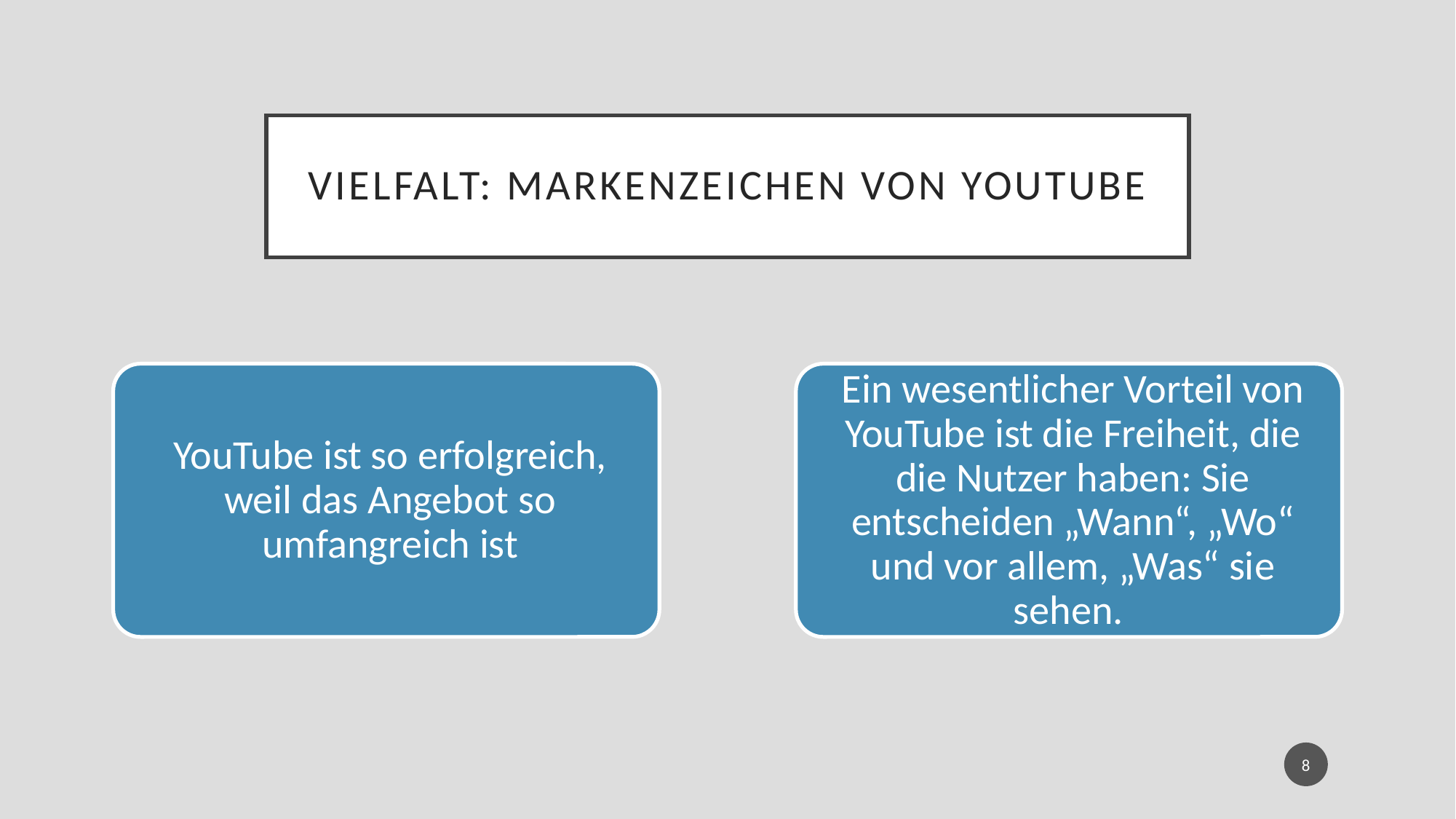

# Vielfalt: Markenzeichen von YouTube
YouTube ist so erfolgreich, weil das Angebot so umfangreich ist
Ein wesentlicher Vorteil von YouTube ist die Freiheit, die die Nutzer haben: Sie entscheiden „Wann“, „Wo“ und vor allem, „Was“ sie sehen.
8